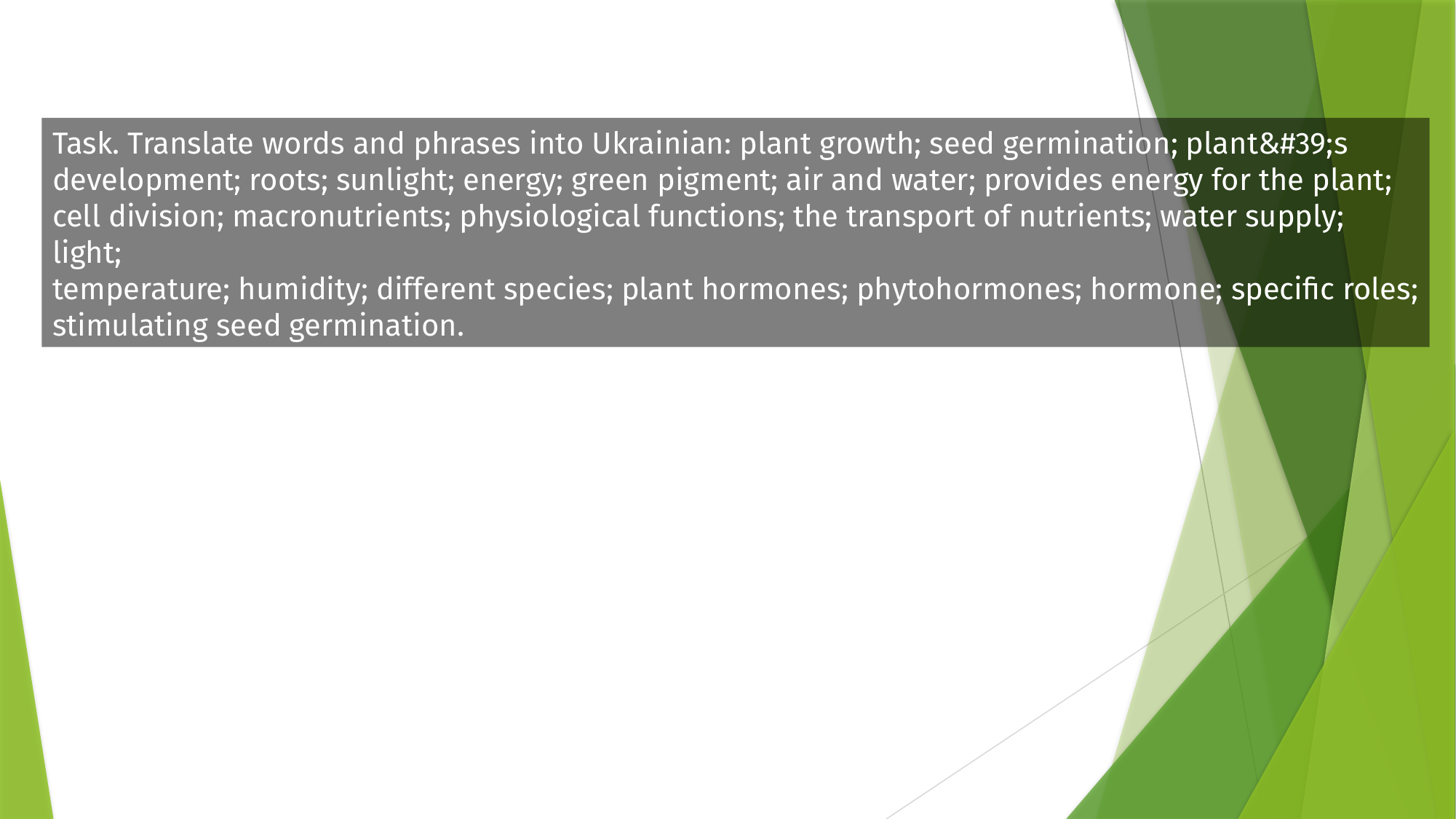

Task. Translate words and phrases into Ukrainian: plant growth; seed germination; plant&#39;s
development; roots; sunlight; energy; green pigment; air and water; provides energy for the plant;
cell division; macronutrients; physiological functions; the transport of nutrients; water supply; light;
temperature; humidity; different species; plant hormones; phytohormones; hormone; specific roles;
stimulating seed germination.